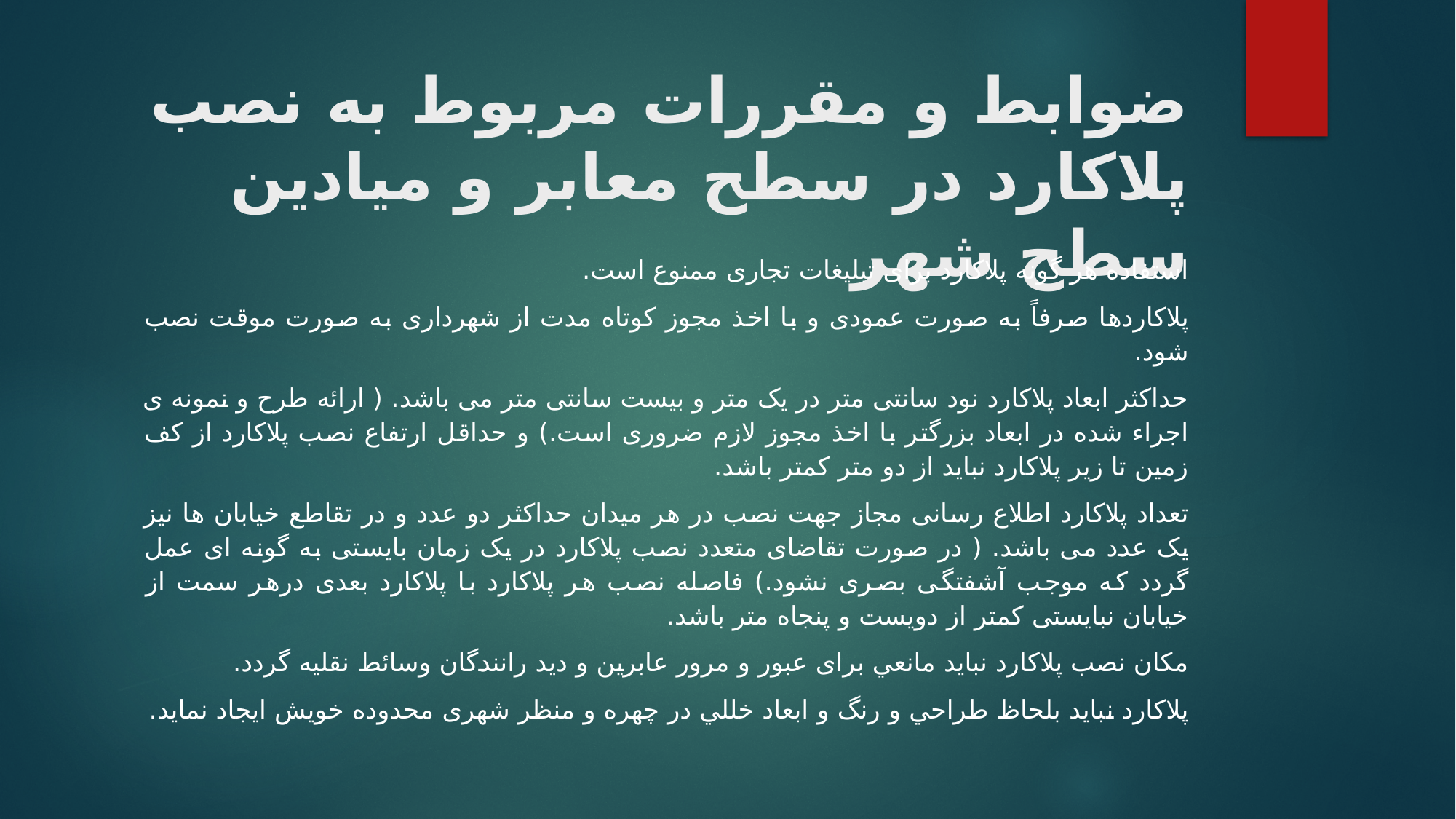

# ضوابط و مقررات مربوط به نصب پلاكارد در سطح معابر و ميادين سطح شهر
استفاده هر گونه پلاکارد برای تبليغات تجاری ممنوع است.
پلاکاردها صرفاً به صورت عمودی و با اخذ مجوز کوتاه مدت از شهرداری به صورت موقت نصب شود.
حداکثر ابعاد پلاکارد نود سانتی متر در يک متر و بيست سانتی متر می باشد. ( ارائه طرح و نمونه ی اجراء شده در ابعاد بزرگتر با اخذ مجوز لازم ضروری است.) و حداقل ارتفاع نصب پلاکارد از کف زمين تا زير پلاکارد نبايد از دو متر کمتر باشد.
تعداد پلاكارد اطلاع رسانی مجاز جهت نصب در هر ميدان حداکثر دو عدد و در تقاطع خيابان ها نيز يک عدد می باشد. ( در صورت تقاضای متعدد نصب پلاکارد در يک زمان بايستی به گونه ای عمل گردد که موجب آشفتگی بصری نشود.) فاصله نصب هر پلاکارد با پلاکارد بعدی درهر سمت از خيابان نبايستی کمتر از دويست و پنجاه متر باشد.
مكان نصب پلاكارد نبايد مانعي برای عبور و مرور عابرين و ديد رانندگان وسائط نقليه گردد.
پلاكارد نبايد بلحاظ طراحي و رنگ و ابعاد خللي در چهره و منظر شهری محدوده خويش ايجاد نمايد.